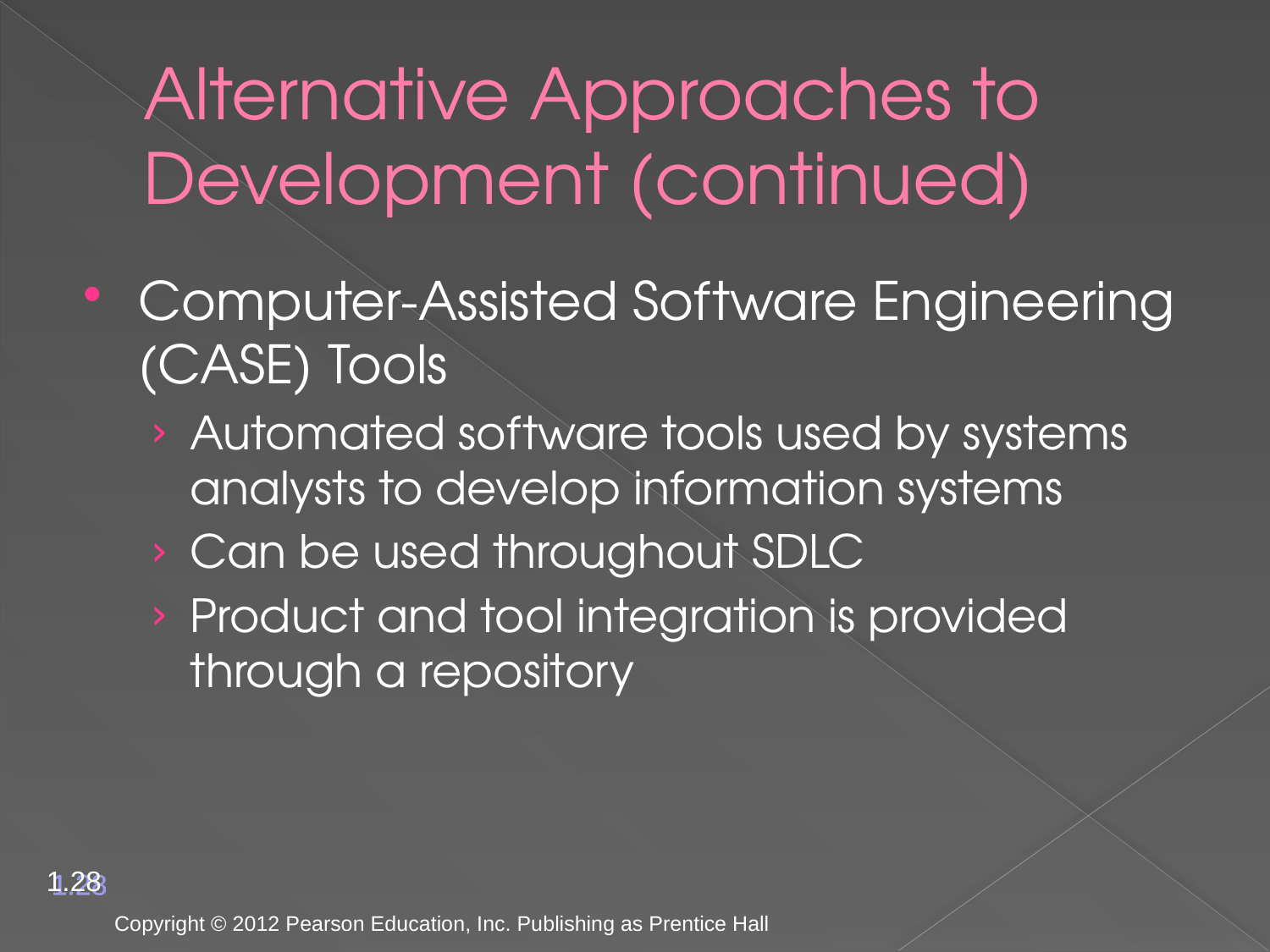

# Alternative Approaches to Development (continued)
Computer-Assisted Software Engineering (CASE) Tools
Automated software tools used by systems analysts to develop information systems
Can be used throughout SDLC
Product and tool integration is provided through a repository

1.28
Copyright © 2012 Pearson Education, Inc. Publishing as Prentice Hall